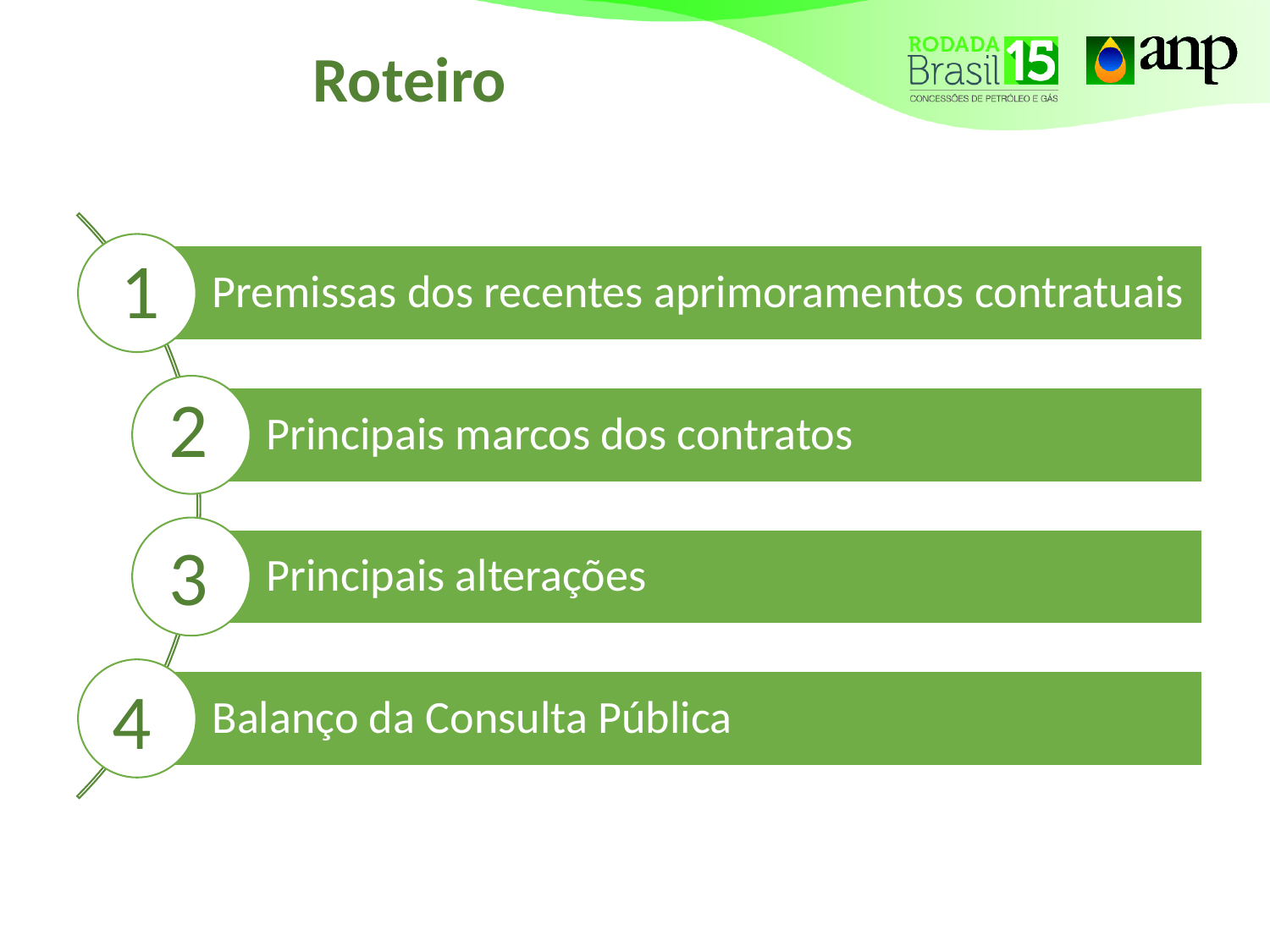

# Roteiro
Premissas dos recentes aprimoramentos contratuais
Principais marcos dos contratos
Principais alterações
Balanço da Consulta Pública
1
2
3
4